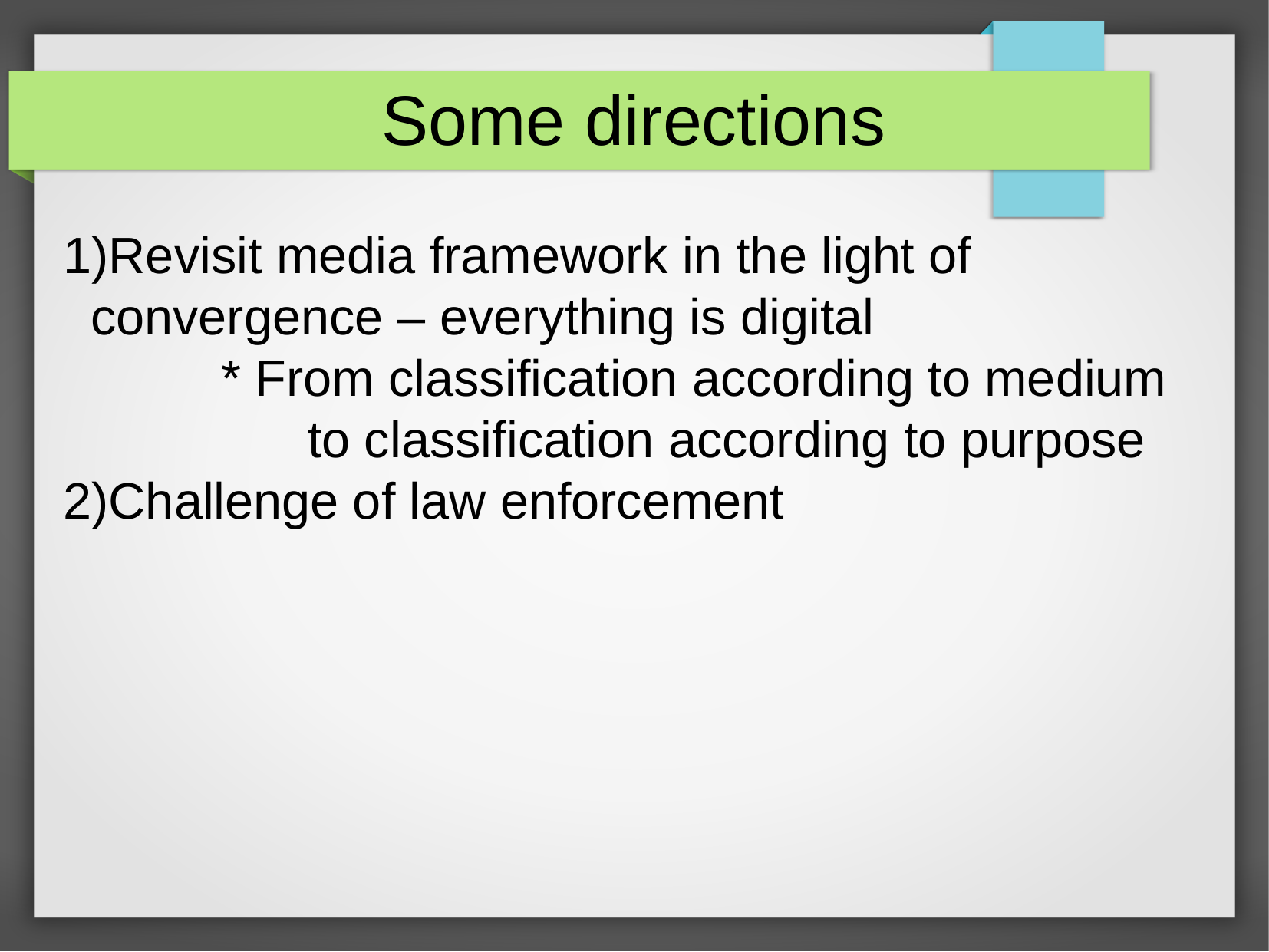

Some directions
Revisit media framework in the light of convergence – everything is digital
	   * From classification according to medium
		 to classification according to purpose
Challenge of law enforcement